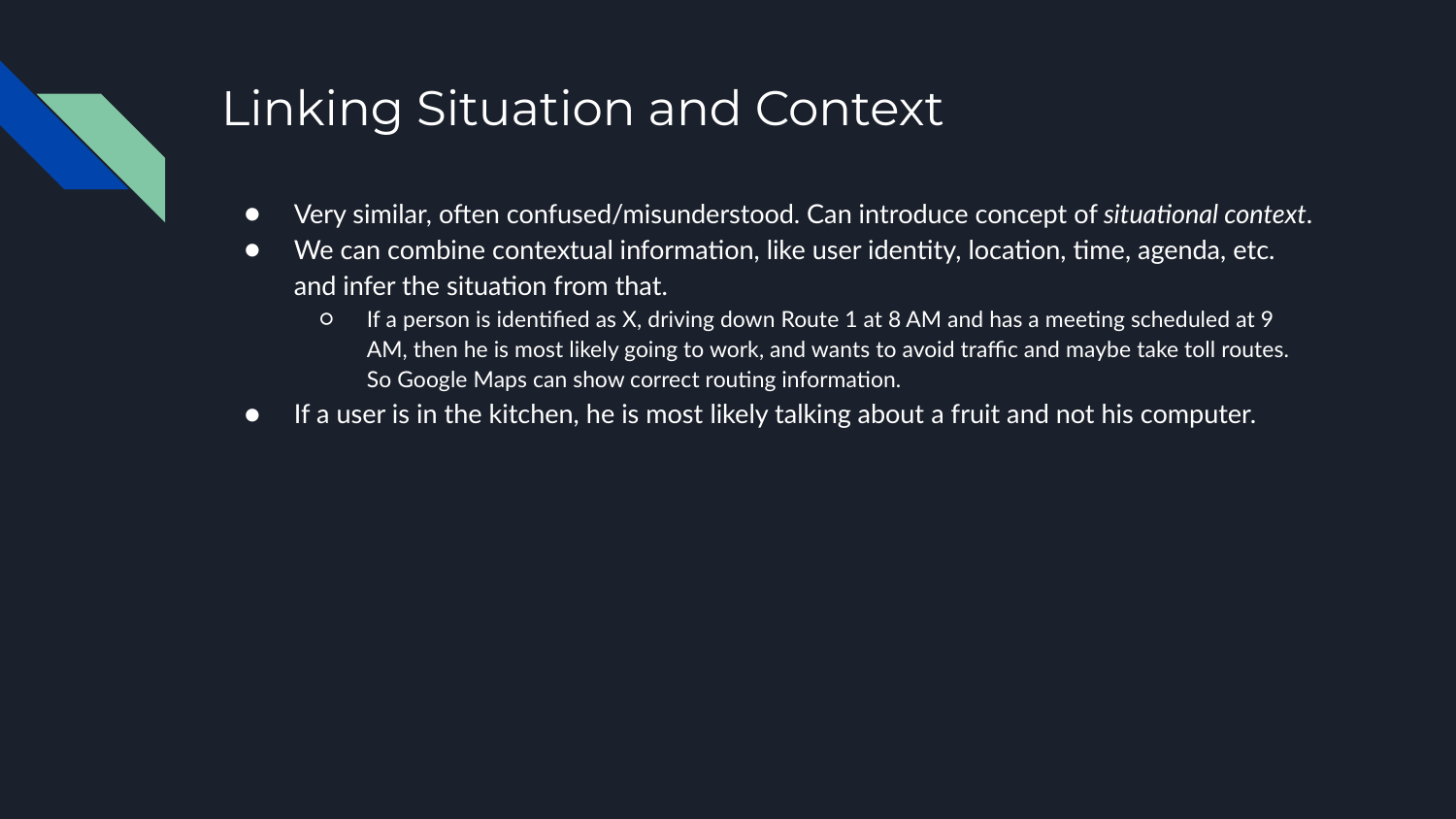

# Linking Situation and Context
Very similar, often confused/misunderstood. Can introduce concept of situational context.
We can combine contextual information, like user identity, location, time, agenda, etc. and infer the situation from that.
If a person is identified as X, driving down Route 1 at 8 AM and has a meeting scheduled at 9 AM, then he is most likely going to work, and wants to avoid traffic and maybe take toll routes. So Google Maps can show correct routing information.
If a user is in the kitchen, he is most likely talking about a fruit and not his computer.